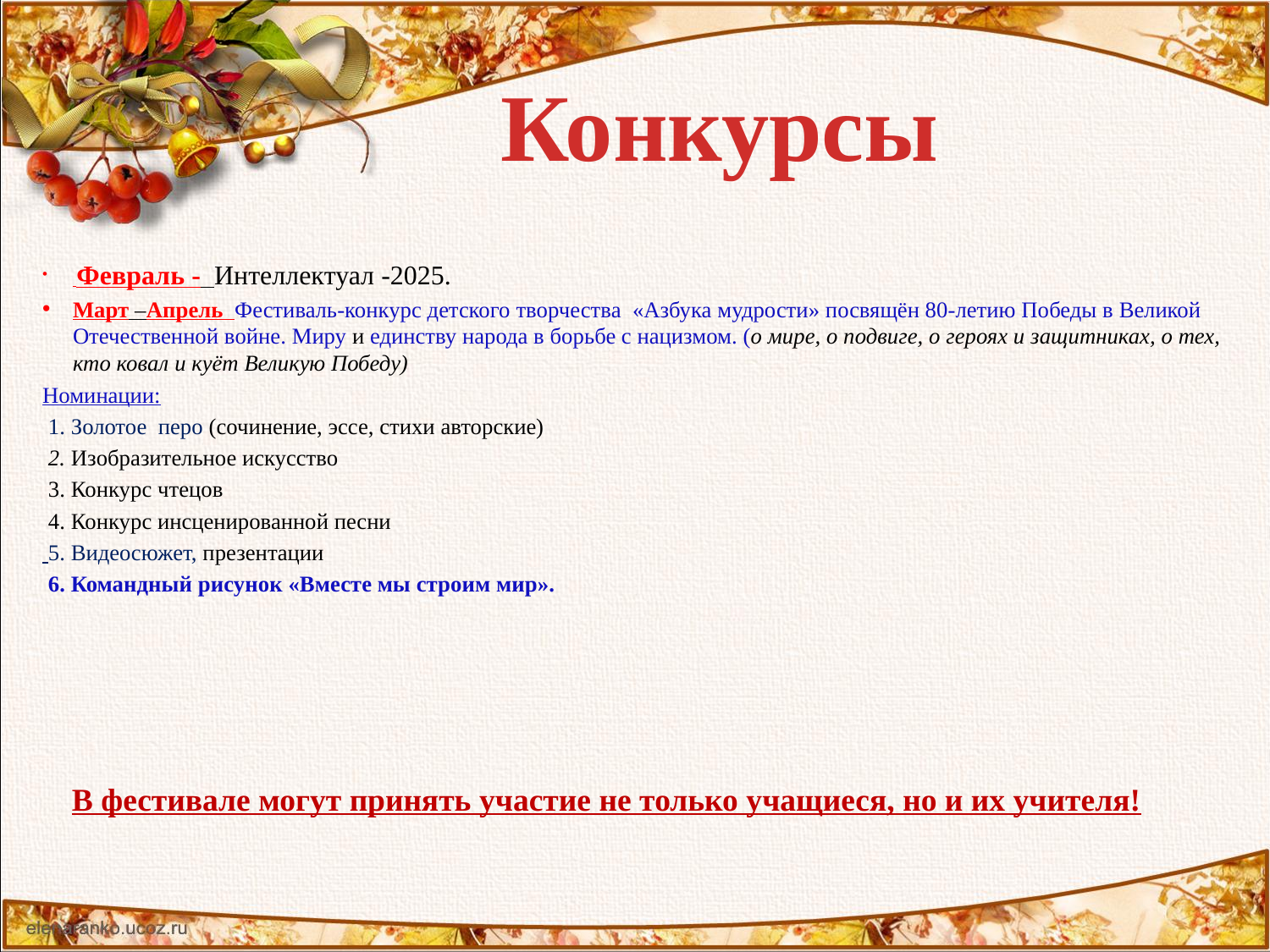

Конкурсы

 Февраль -  Интеллектуал -2025.
Март –Апрель  Фестиваль-конкурс детского творчества  «Азбука мудрости» посвящён 80-летию Победы в Великой Отечественной войне. Миру и единству народа в борьбе с нацизмом. (о мире, о подвиге, о героях и защитниках, о тех, кто ковал и куёт Великую Победу)
Номинации:
 1. Золотое  перо (сочинение, эссе, стихи авторские)
 2. Изобразительное искусство
 3. Конкурс чтецов
 4. Конкурс инсценированной песни
 5. Видеосюжет, презентации
 6. Командный рисунок «Вместе мы строим мир».

В фестивале могут принять участие не только учащиеся, но и их учителя!